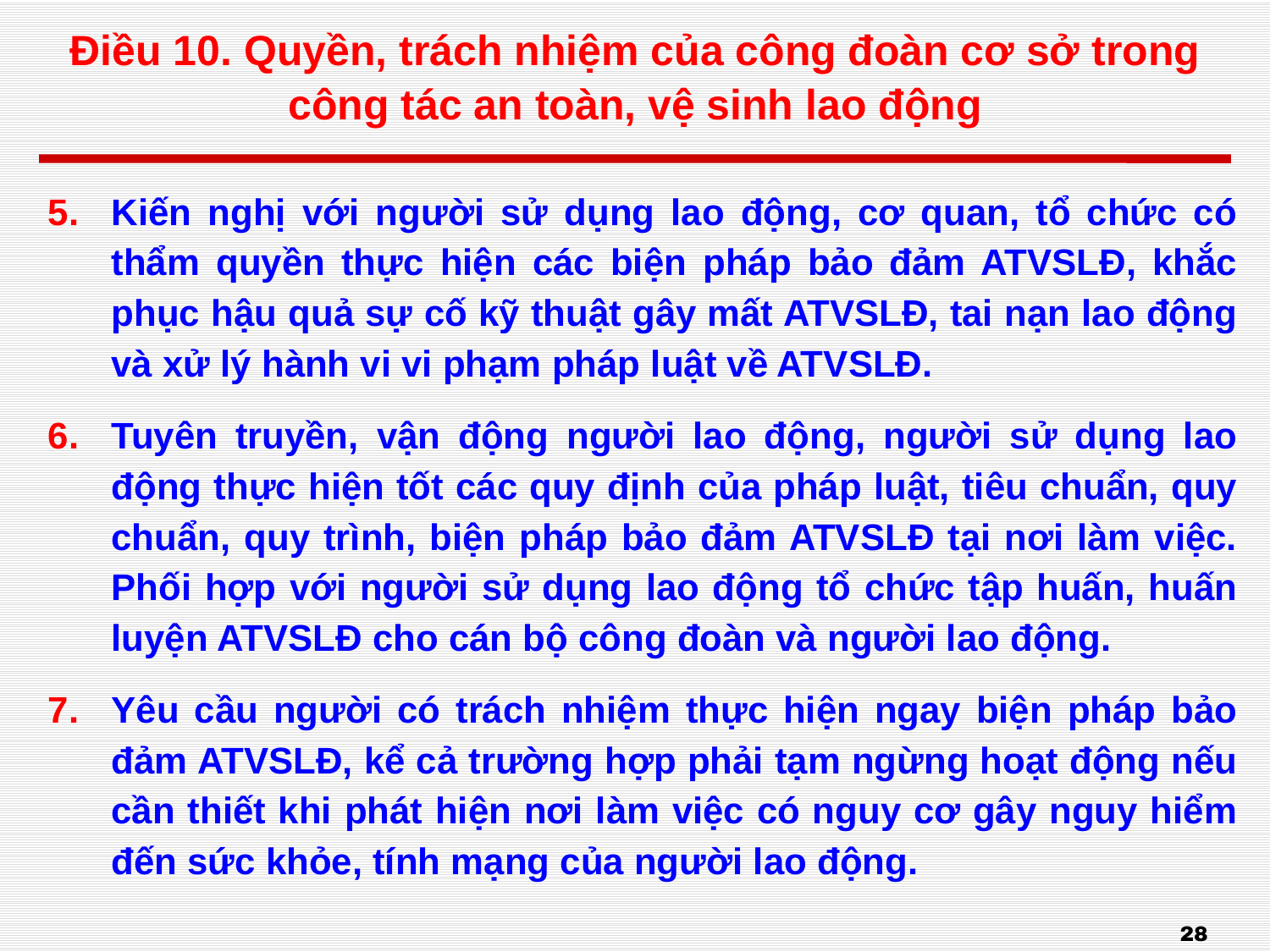

# Điều 10. Quyền, trách nhiệm của công đoàn cơ sở trong công tác an toàn, vệ sinh lao động
Kiến nghị với người sử dụng lao động, cơ quan, tổ chức có thẩm quyền thực hiện các biện pháp bảo đảm ATVSLĐ, khắc phục hậu quả sự cố kỹ thuật gây mất ATVSLĐ, tai nạn lao động và xử lý hành vi vi phạm pháp luật về ATVSLĐ.
Tuyên truyền, vận động người lao động, người sử dụng lao động thực hiện tốt các quy định của pháp luật, tiêu chuẩn, quy chuẩn, quy trình, biện pháp bảo đảm ATVSLĐ tại nơi làm việc. Phối hợp với người sử dụng lao động tổ chức tập huấn, huấn luyện ATVSLĐ cho cán bộ công đoàn và người lao động.
Yêu cầu người có trách nhiệm thực hiện ngay biện pháp bảo đảm ATVSLĐ, kể cả trường hợp phải tạm ngừng hoạt động nếu cần thiết khi phát hiện nơi làm việc có nguy cơ gây nguy hiểm đến sức khỏe, tính mạng của người lao động.